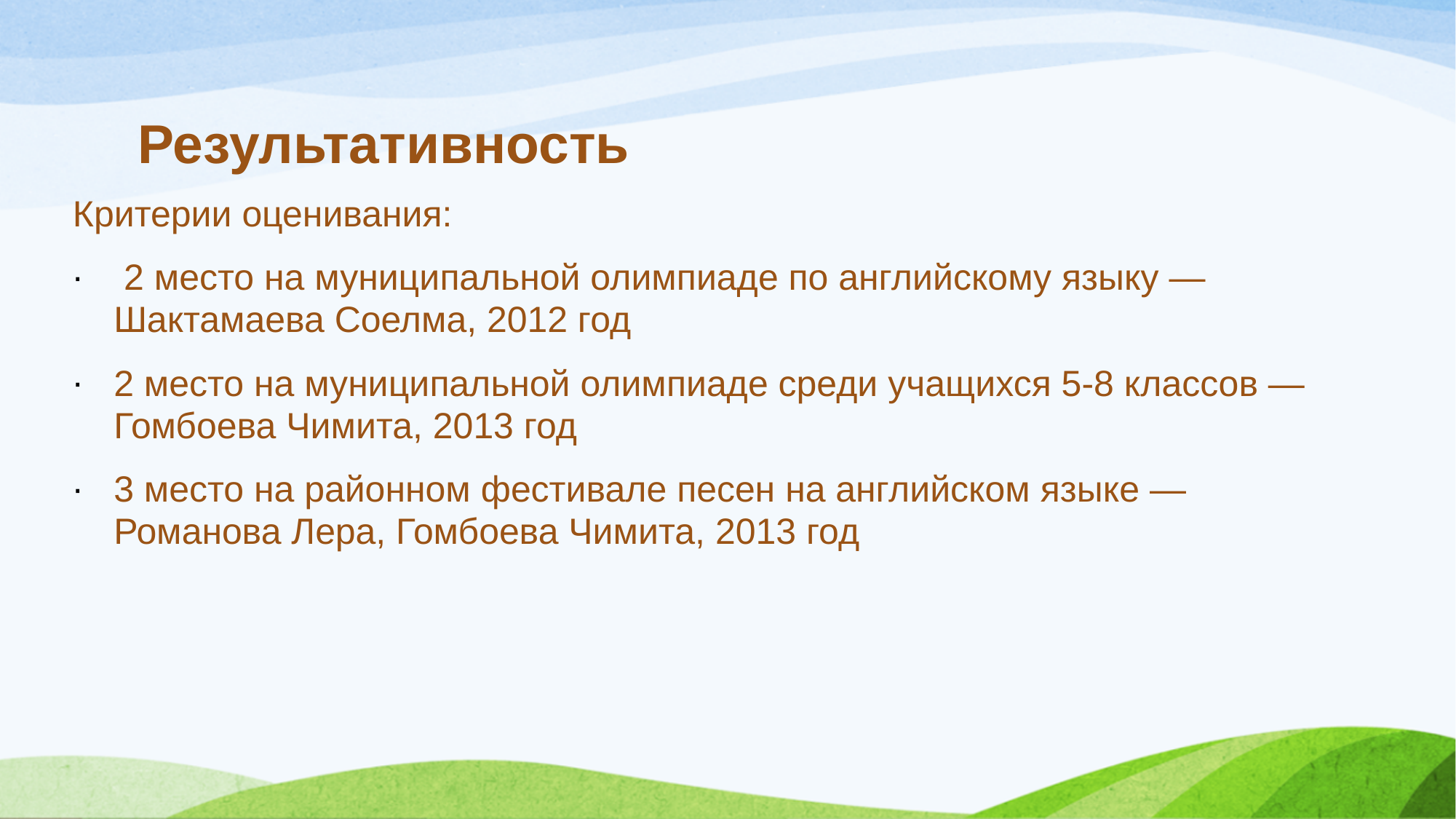

*
# Результативность
Критерии оценивания:
 2 место на муниципальной олимпиаде по английскому языку — Шактамаева Соелма, 2012 год
2 место на муниципальной олимпиаде среди учащихся 5-8 классов — Гомбоева Чимита, 2013 год
3 место на районном фестивале песен на английском языке — Романова Лера, Гомбоева Чимита, 2013 год